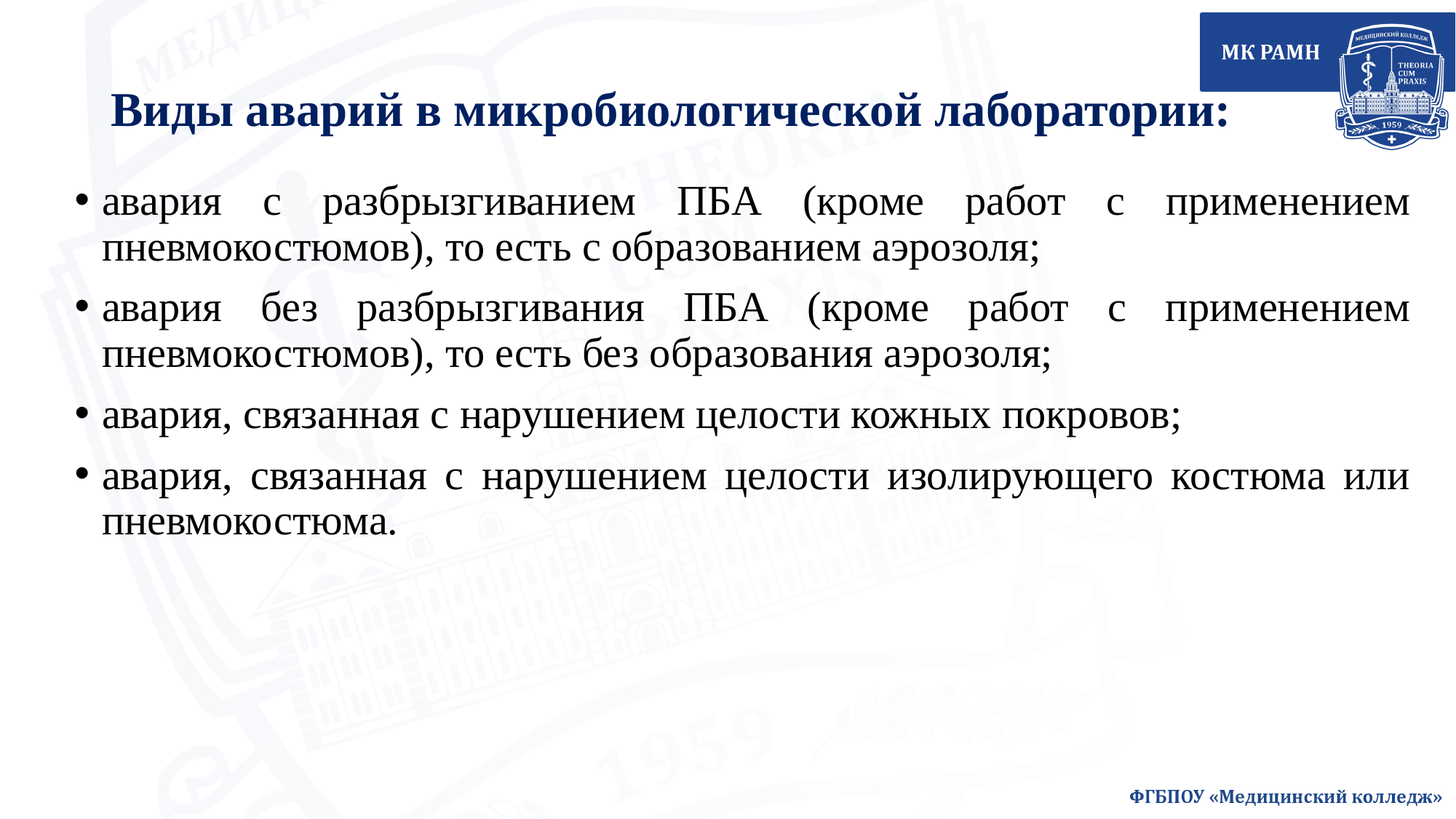

# Виды аварий в микробиологической лаборатории:
авария с разбрызгиванием ПБА (кроме работ с применением пневмокостюмов), то есть с образованием аэрозоля;
авария без разбрызгивания ПБА (кроме работ с применением пневмокостюмов), то есть без образования аэрозоля;
авария, связанная с нарушением целости кожных покровов;
авария, связанная с нарушением целости изолирующего костюма или пневмокостюма.